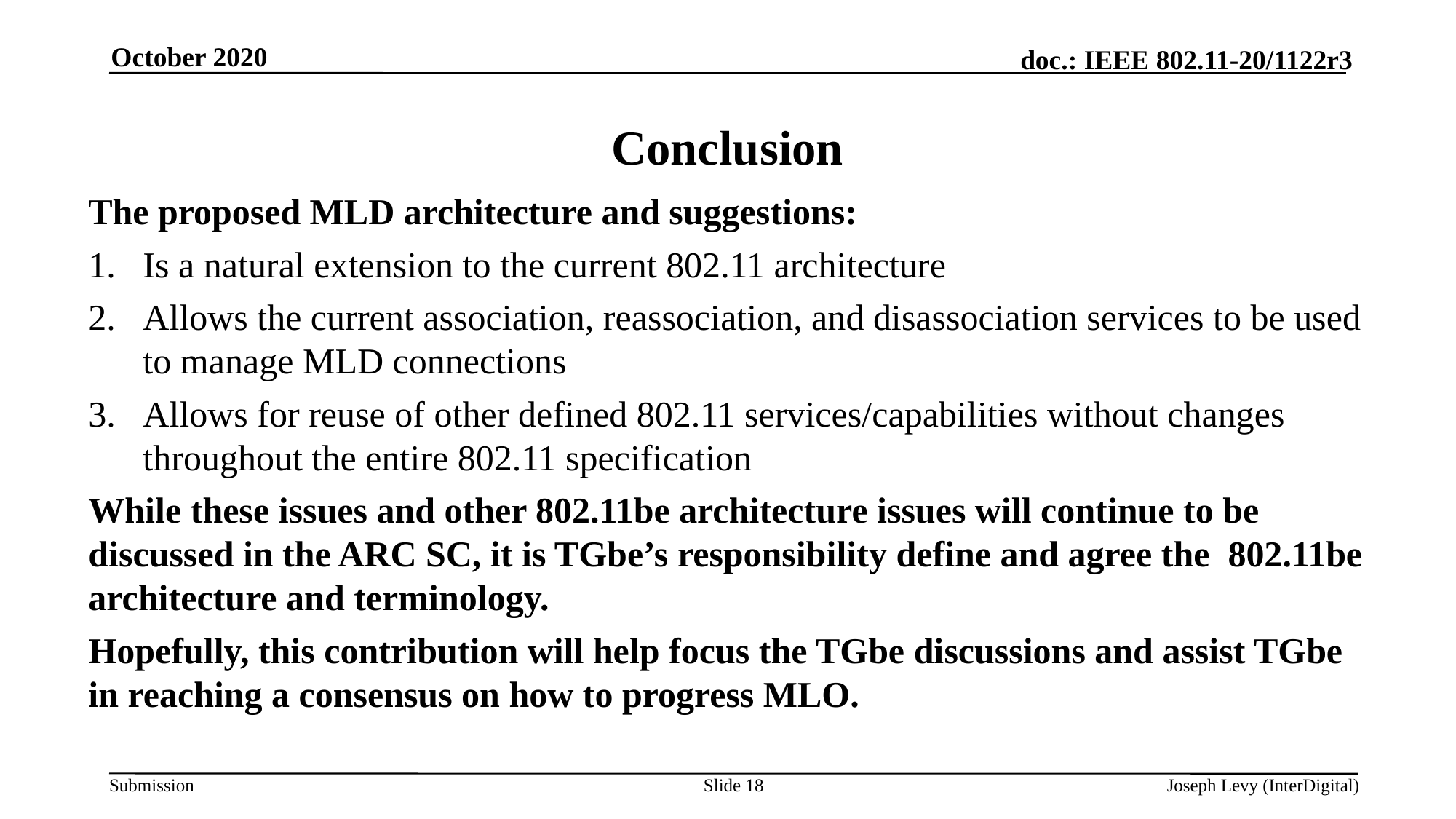

October 2020
# Conclusion
The proposed MLD architecture and suggestions:
Is a natural extension to the current 802.11 architecture
Allows the current association, reassociation, and disassociation services to be used to manage MLD connections
Allows for reuse of other defined 802.11 services/capabilities without changes throughout the entire 802.11 specification
While these issues and other 802.11be architecture issues will continue to be discussed in the ARC SC, it is TGbe’s responsibility define and agree the  802.11be architecture and terminology.
Hopefully, this contribution will help focus the TGbe discussions and assist TGbe in reaching a consensus on how to progress MLO.
Slide 18
Joseph Levy (InterDigital)